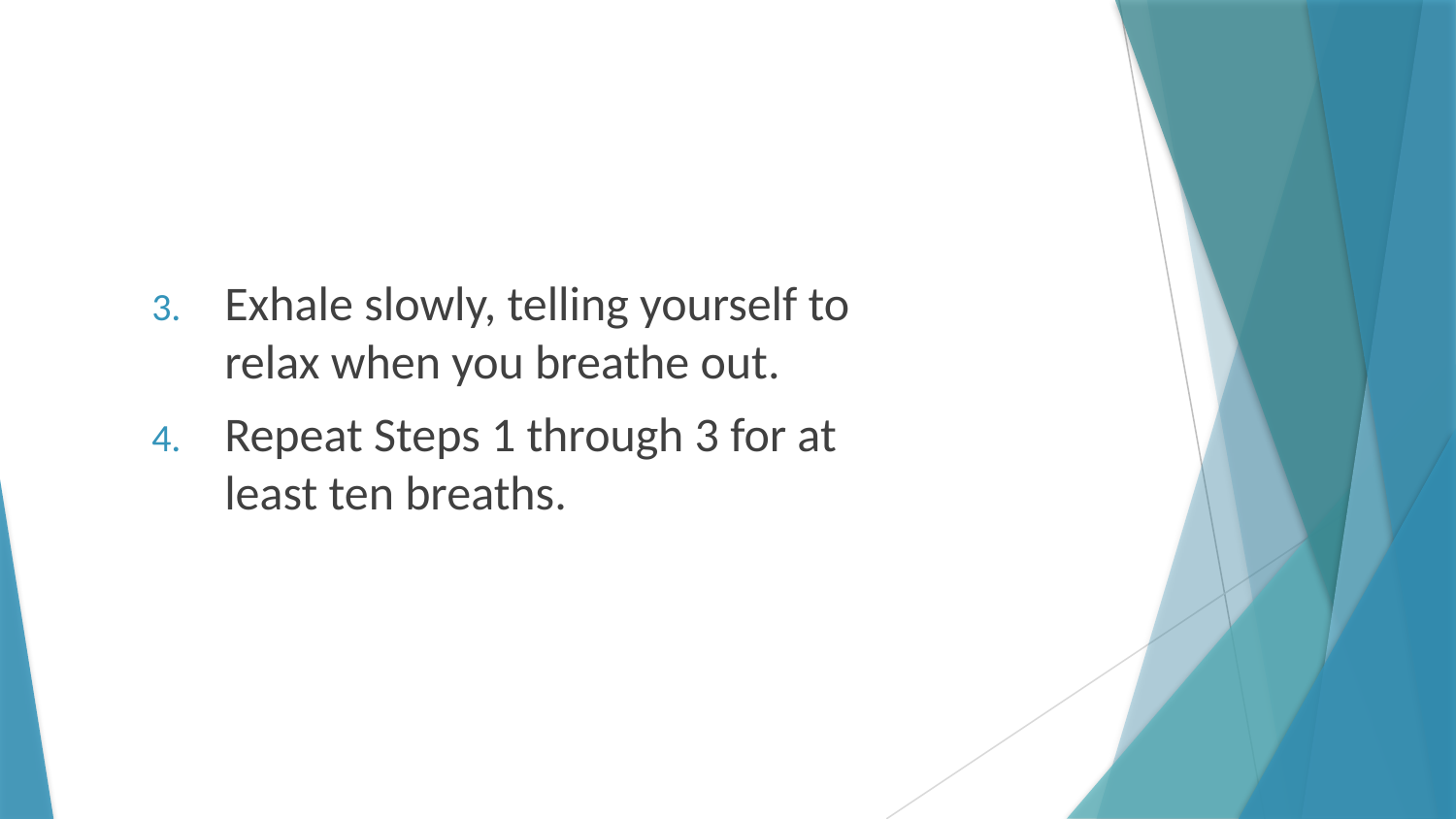

Exhale slowly, telling yourself to relax when you breathe out.
Repeat Steps 1 through 3 for at least ten breaths.